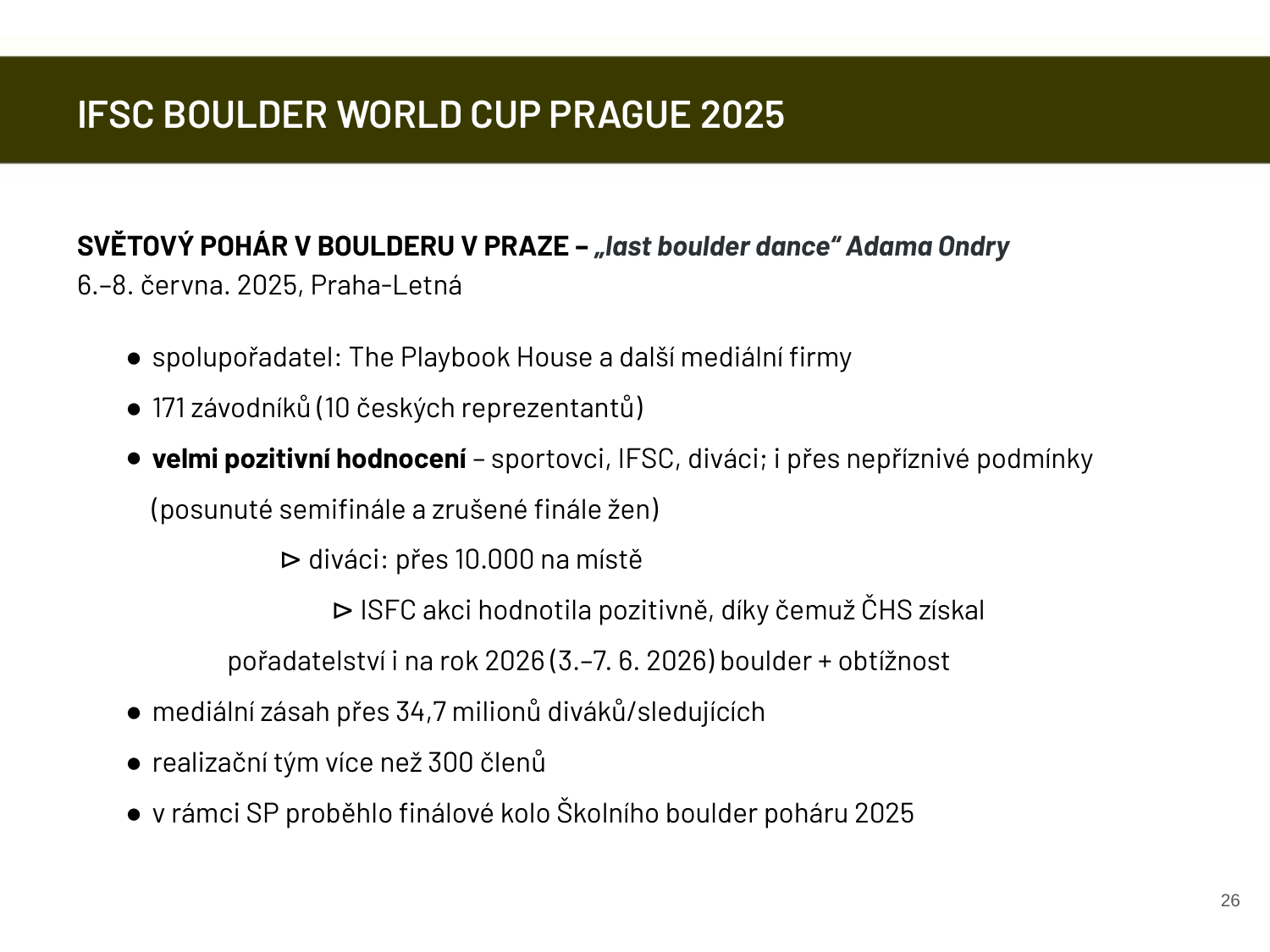

IFSC BOULDER WORLD CUP PRAGUE 2025
SVĚTOVÝ POHÁR V BOULDERU V PRAZE – „last boulder dance“ Adama Ondry
6.–8. června. 2025, Praha-Letná
spolupořadatel: The Playbook House a další mediální firmy
171 závodníků (10 českých reprezentantů)
velmi pozitivní hodnocení – sportovci, IFSC, diváci; i přes nepříznivé podmínky (posunuté semifinále a zrušené finále žen)
	⊳ diváci: přes 10.000 na místě
		⊳ ISFC akci hodnotila pozitivně, díky čemuž ČHS získal
pořadatelství i na rok 2026 (3.–7. 6. 2026) boulder + obtížnost
mediální zásah přes 34,7 milionů diváků/sledujících
realizační tým více než 300 členů
v rámci SP proběhlo finálové kolo Školního boulder poháru 2025
26